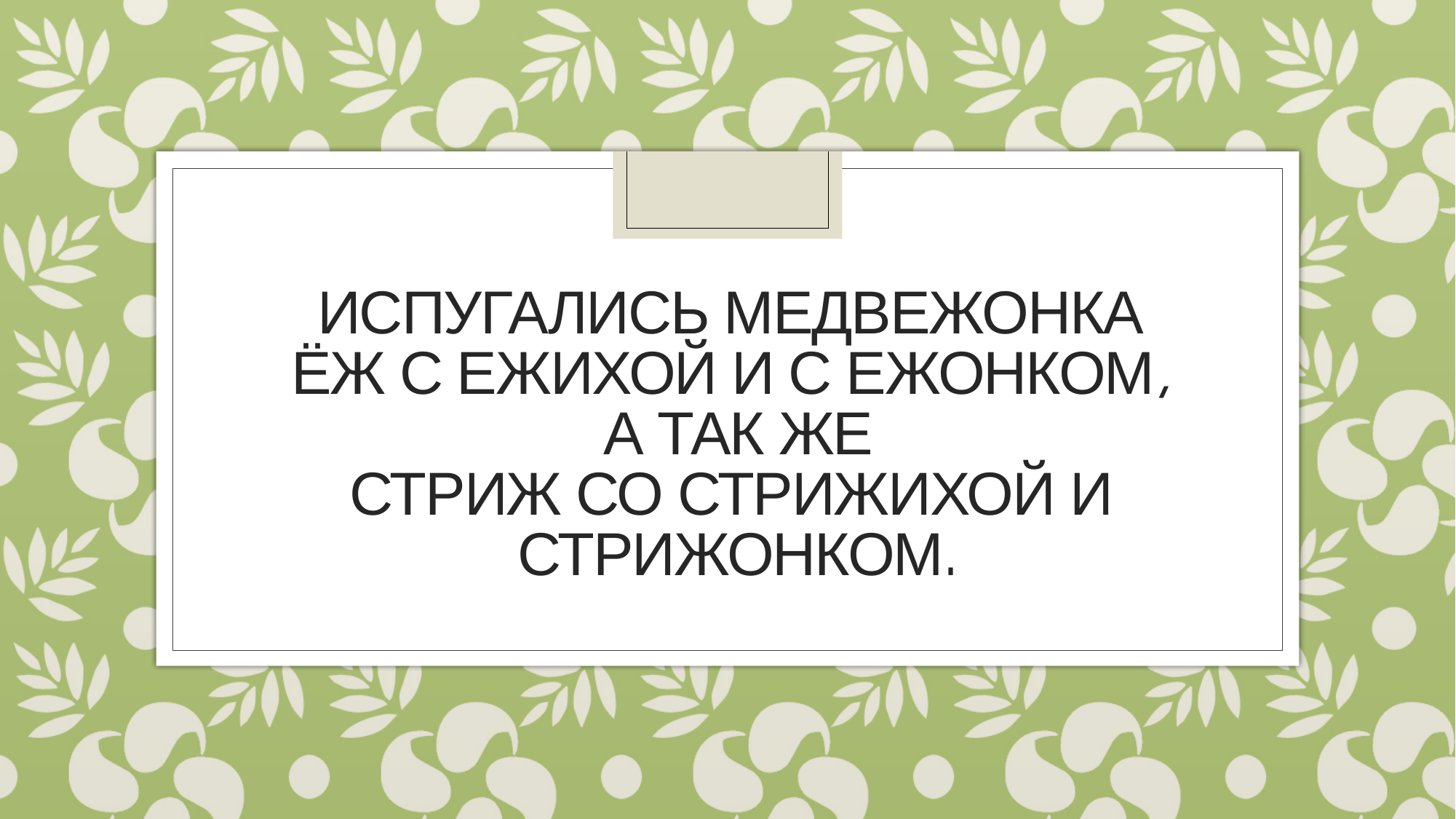

# Испугались медвежонка Ёж с ежихой и с ежонком, а так же Стриж со стрижихой и  стрижонком.